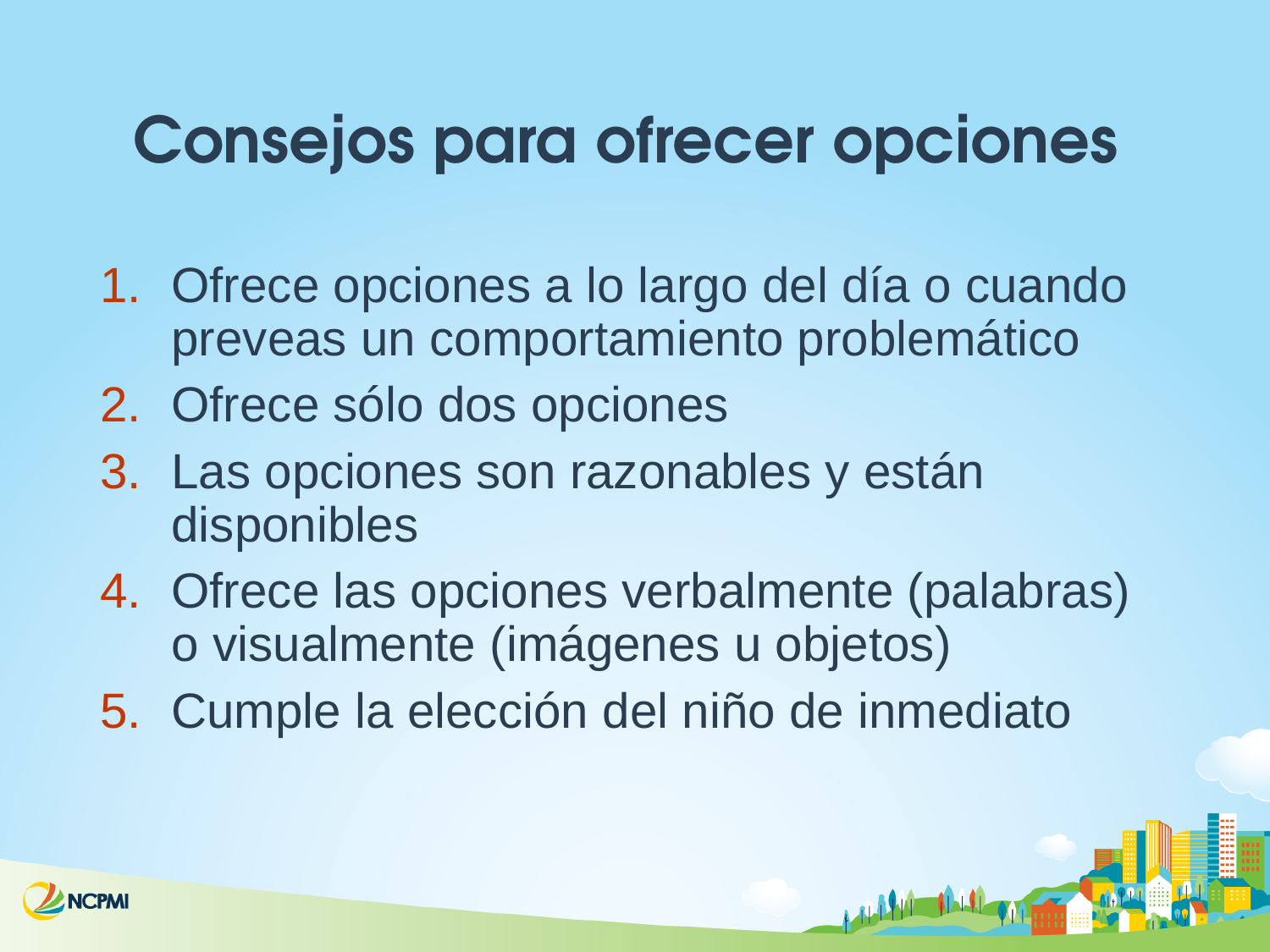

# Consejos para ofrecer opciones
Ofrece opciones a lo largo del día o cuando preveas un comportamiento problemático
Ofrece sólo dos opciones
Las opciones son razonables y están disponibles
Ofrece las opciones verbalmente (palabras) o visualmente (imágenes u objetos)
Cumple la elección del niño de inmediato